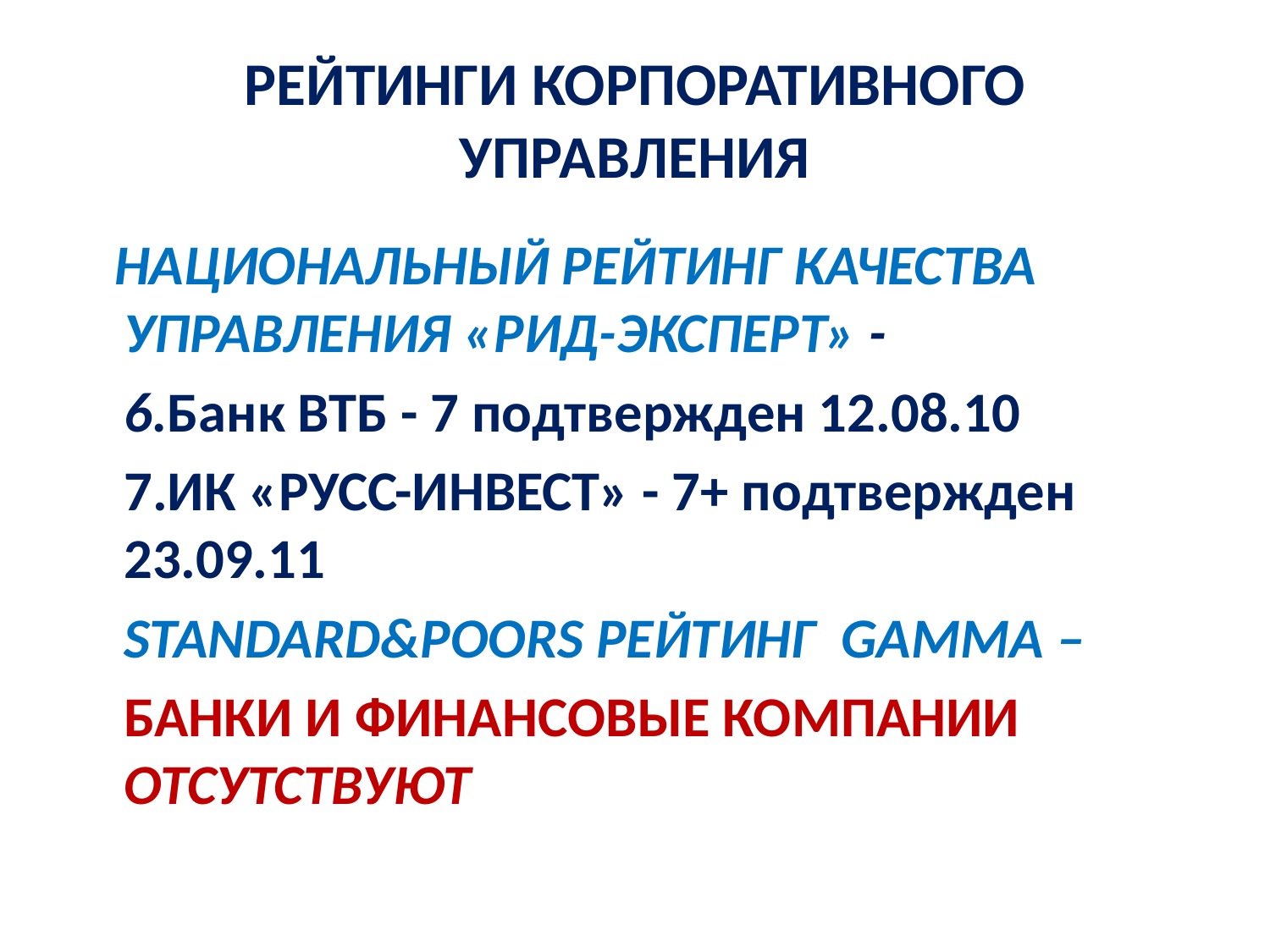

# РЕЙТИНГИ КОРПОРАТИВНОГО УПРАВЛЕНИЯ
   НАЦИОНАЛЬНЫЙ РЕЙТИНГ КАЧЕСТВА УПРАВЛЕНИЯ «РИД-ЭКСПЕРТ» -
	6.Банк ВТБ - 7 подтвержден 12.08.10
	7.ИК «РУСС-ИНВЕСТ» - 7+ подтвержден 23.09.11
	STANDARD&POORS РЕЙТИНГ  GAMMA –
	БАНКИ И ФИНАНСОВЫЕ КОМПАНИИ ОТСУТСТВУЮТ